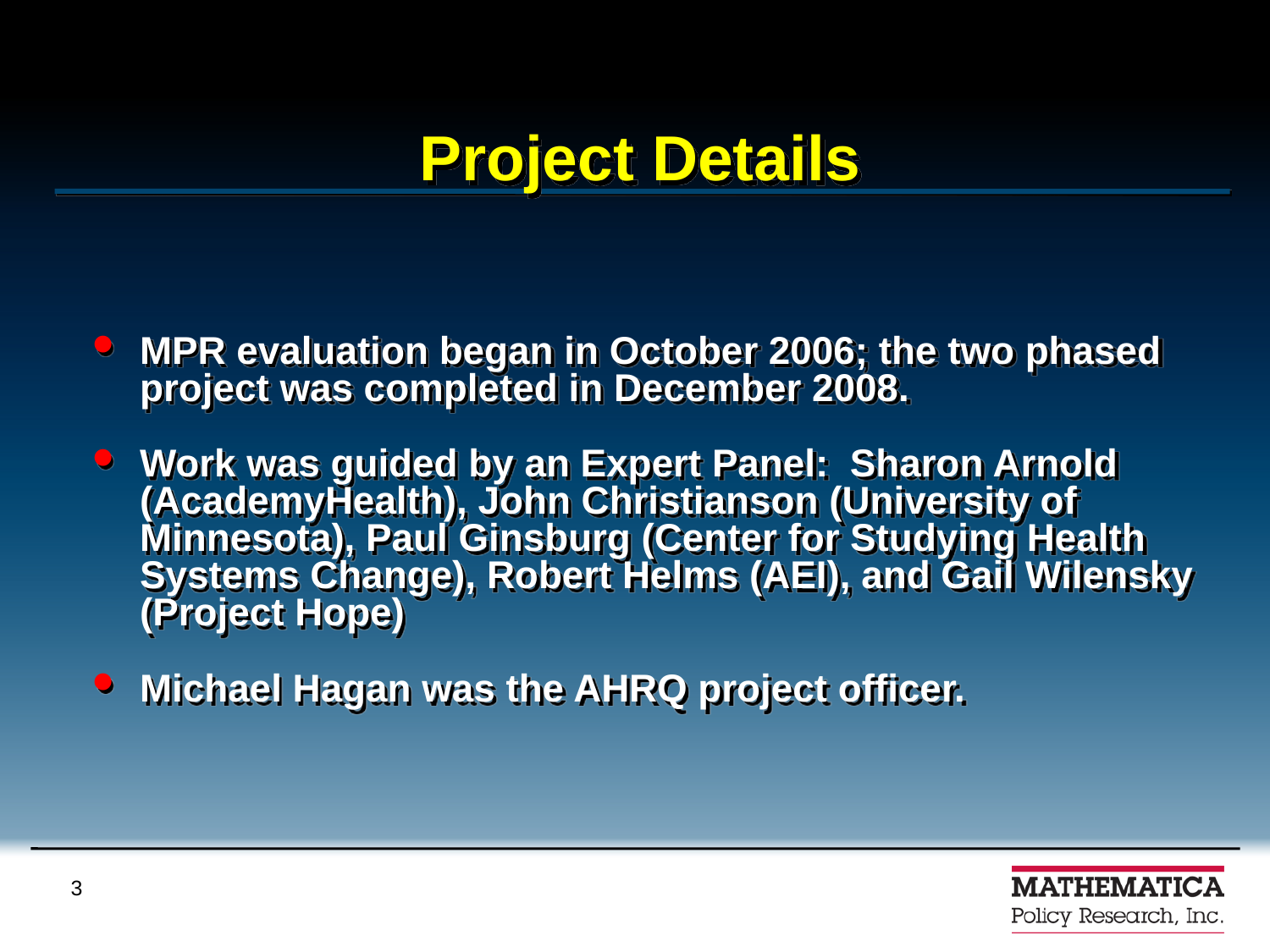

# Project Details

MPR evaluation began in October 2006; the two phased project was completed in December 2008.
Work was guided by an Expert Panel:  Sharon Arnold (AcademyHealth), John Christianson (University of Minnesota), Paul Ginsburg (Center for Studying Health Systems Change), Robert Helms (AEI), and Gail Wilensky (Project Hope)
Michael Hagan was the AHRQ project officer.